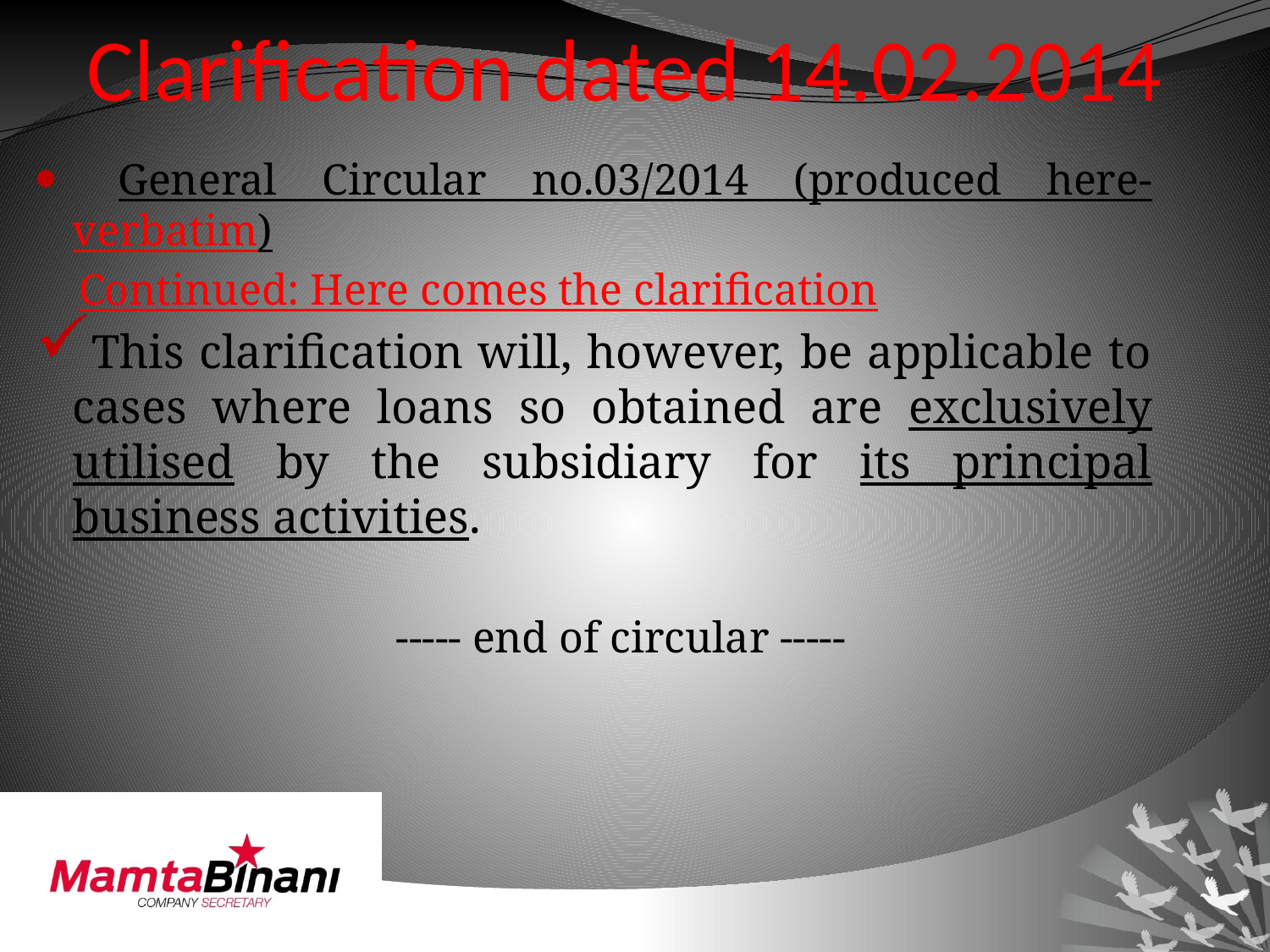

# Clarification dated 14.02.2014
 General Circular no.03/2014 (produced here-verbatim)
    Continued: Here comes the clarification
This clarification will, however, be applicable to cases where loans so obtained are exclusively utilised by the subsidiary for its principal business activities.

     ----- end of circular -----